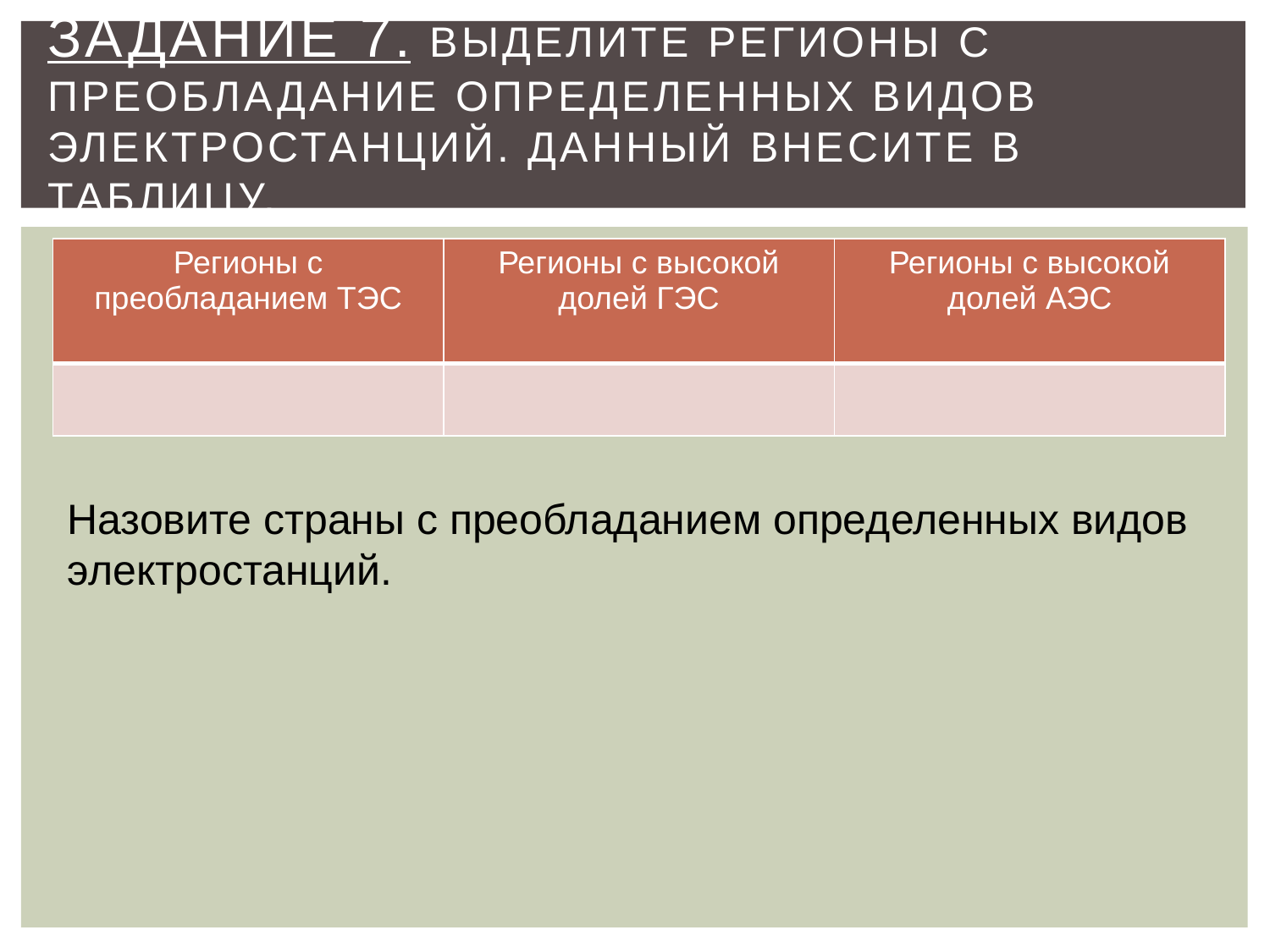

# Задание 7. выделите регионы с преобладание определенных видов электростанций. Данный внесите в таблицу.
| Регионы с преобладанием ТЭС | Регионы с высокой долей ГЭС | Регионы с высокой долей АЭС |
| --- | --- | --- |
|  |  |  |
Назовите страны с преобладанием определенных видов электростанций.